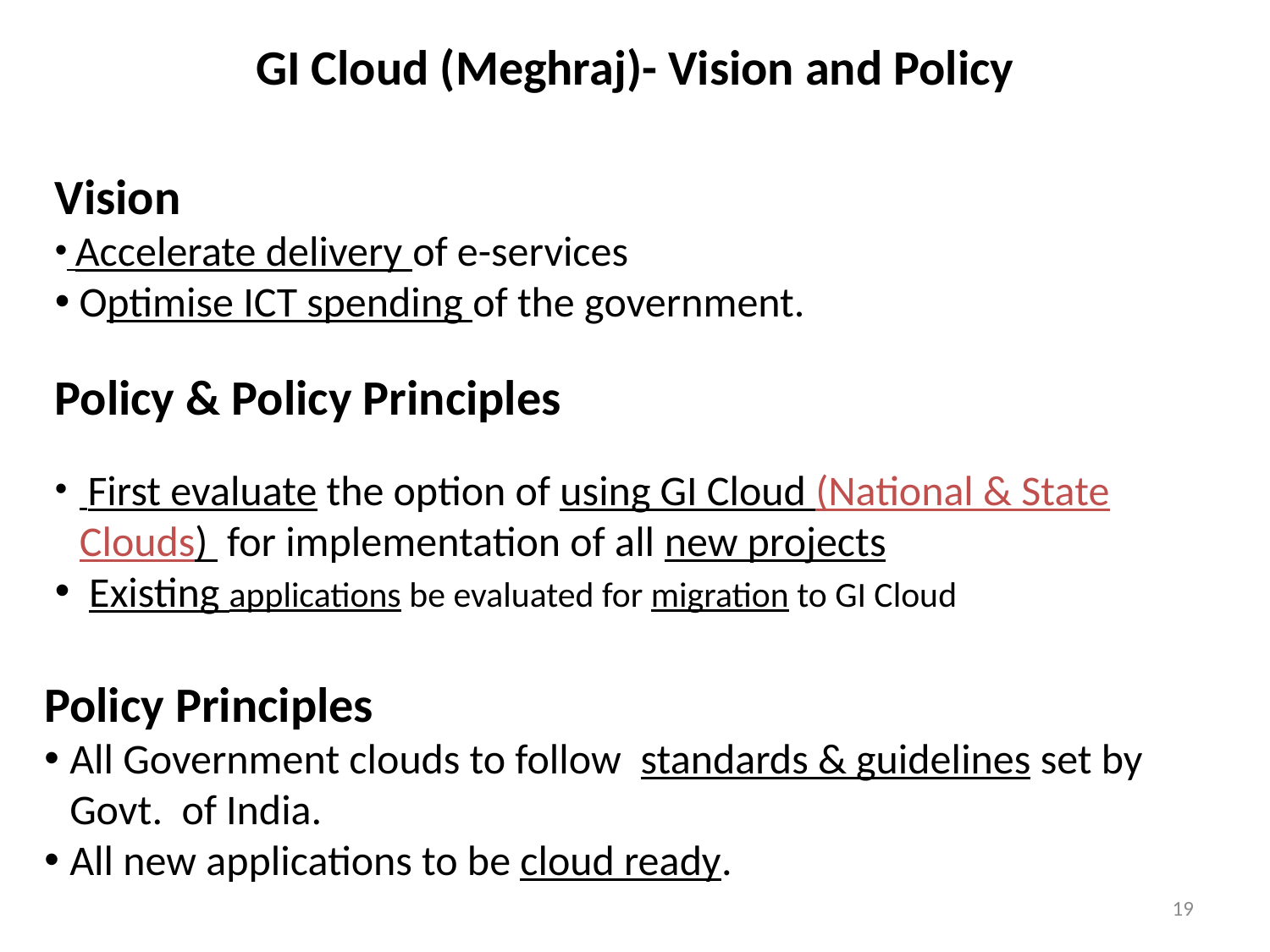

# GI Cloud (Meghraj)- Vision and Policy
Vision
 Accelerate delivery of e-services
 Optimise ICT spending of the government.
Policy & Policy Principles

 First evaluate the option of using GI Cloud (National & State Clouds)  for implementation of all new projects
 Existing applications be evaluated for migration to GI Cloud
Policy Principles
All Government clouds to follow  standards & guidelines set by Govt.  of India.
All new applications to be cloud ready.
19